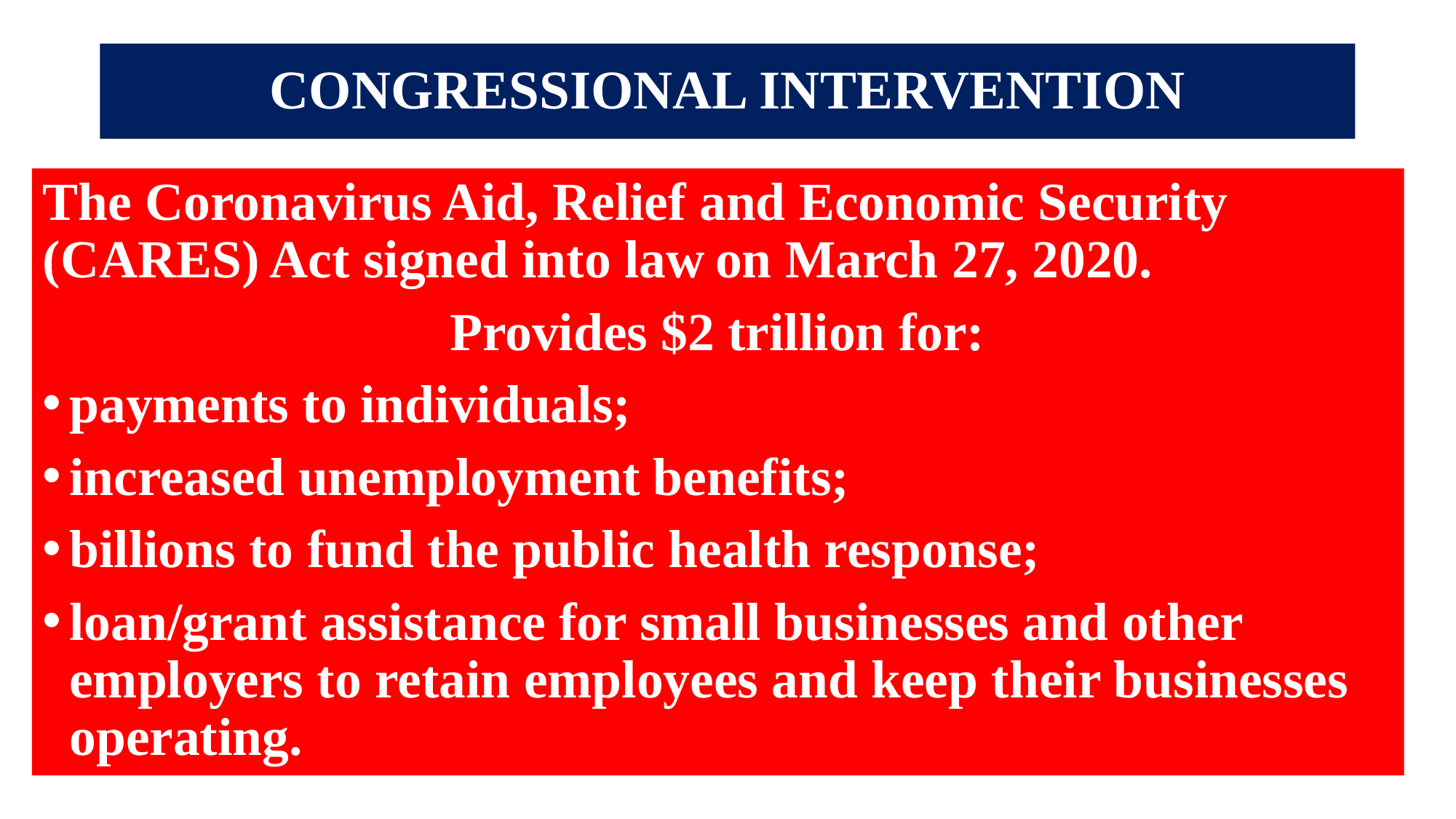

# CONGRESSIONAL INTERVENTION
The Coronavirus Aid, Relief and Economic Security (CARES) Act signed into law on March 27, 2020.
Provides $2 trillion for:
payments to individuals;
increased unemployment benefits;
billions to fund the public health response;
loan/grant assistance for small businesses and other employers to retain employees and keep their businesses operating.